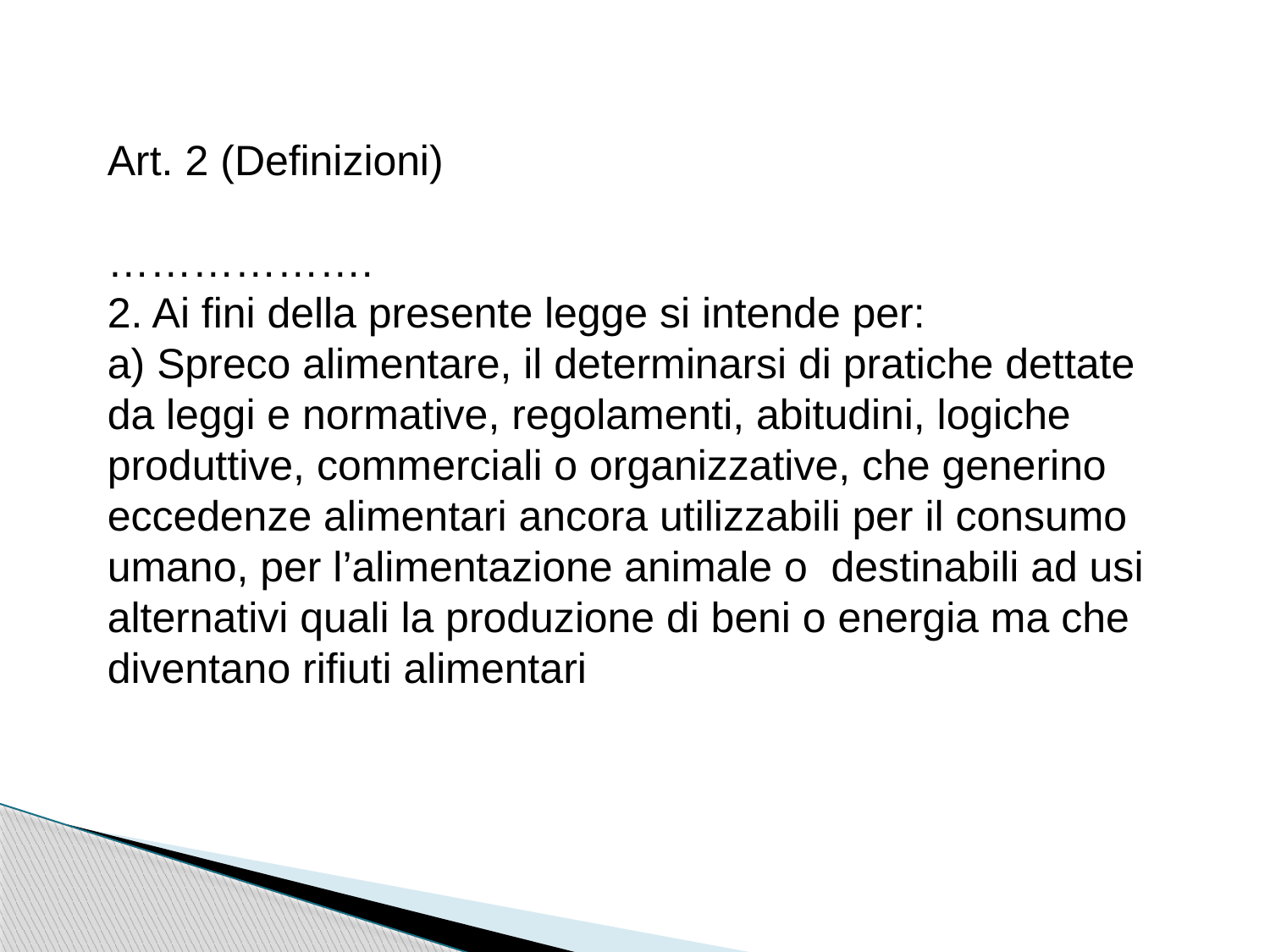

Art. 2 (Definizioni)

……………….
2. Ai fini della presente legge si intende per:
a) Spreco alimentare, il determinarsi di pratiche dettate da leggi e normative, regolamenti, abitudini, logiche produttive, commerciali o organizzative, che generino eccedenze alimentari ancora utilizzabili per il consumo umano, per l’alimentazione animale o  destinabili ad usi alternativi quali la produzione di beni o energia ma che diventano rifiuti alimentari